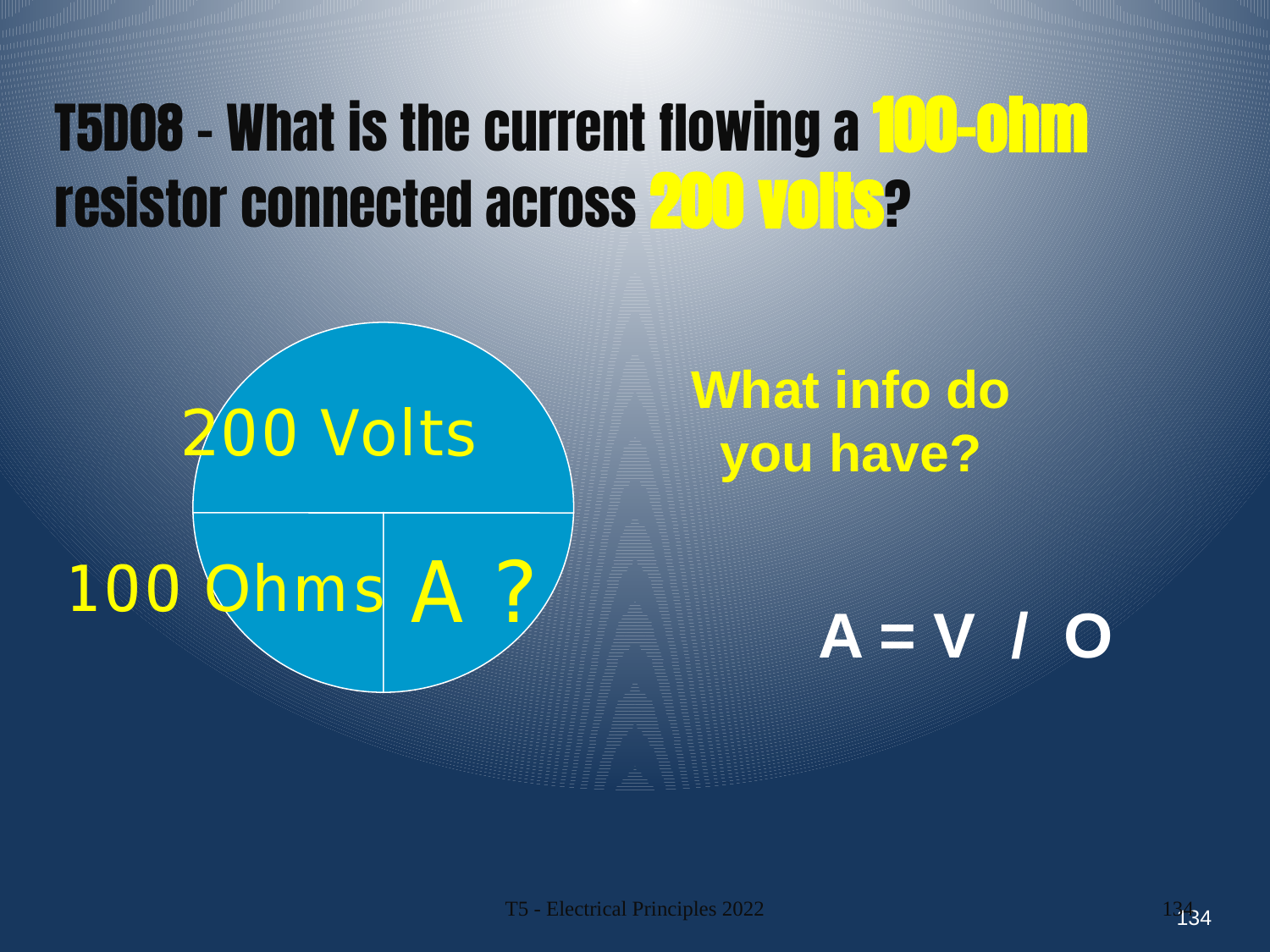

T5D08 - What is the current flowing a 100-ohm resistor connected across 200 volts?

What info do you have?
200 Volts
A ?
100 Ohms
A = V  /  O
134
T5 - Electrical Principles 2022
134